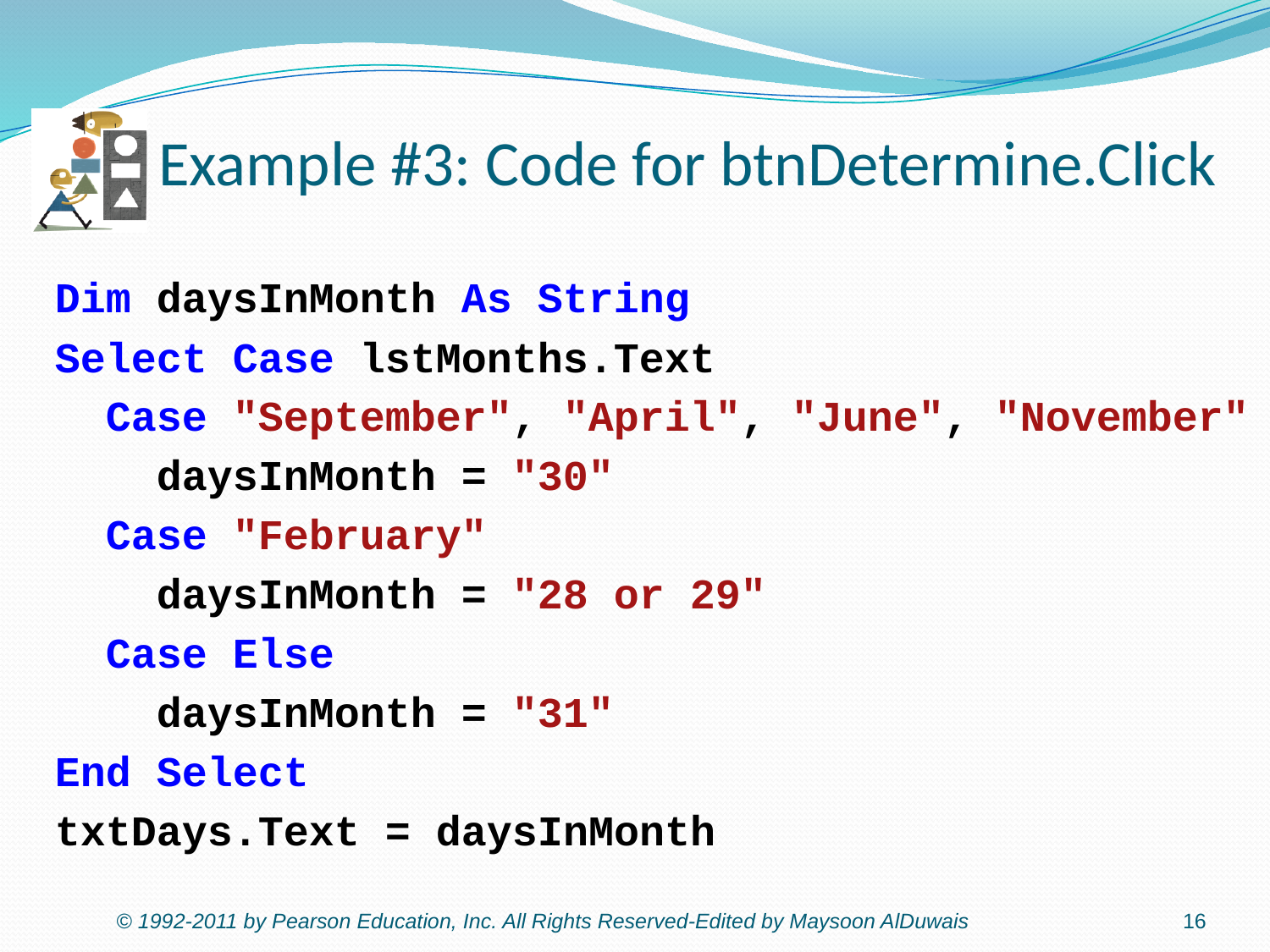

# Example #3: Code for btnDetermine.Click
Dim daysInMonth As String
Select Case lstMonths.Text
  Case "September", "April", "June", "November"
    daysInMonth = "30"
  Case "February"
    daysInMonth = "28 or 29"
  Case Else
    daysInMonth = "31"
End Select
txtDays.Text = daysInMonth
© 1992-2011 by Pearson Education, Inc. All Rights Reserved-Edited by Maysoon AlDuwais
16